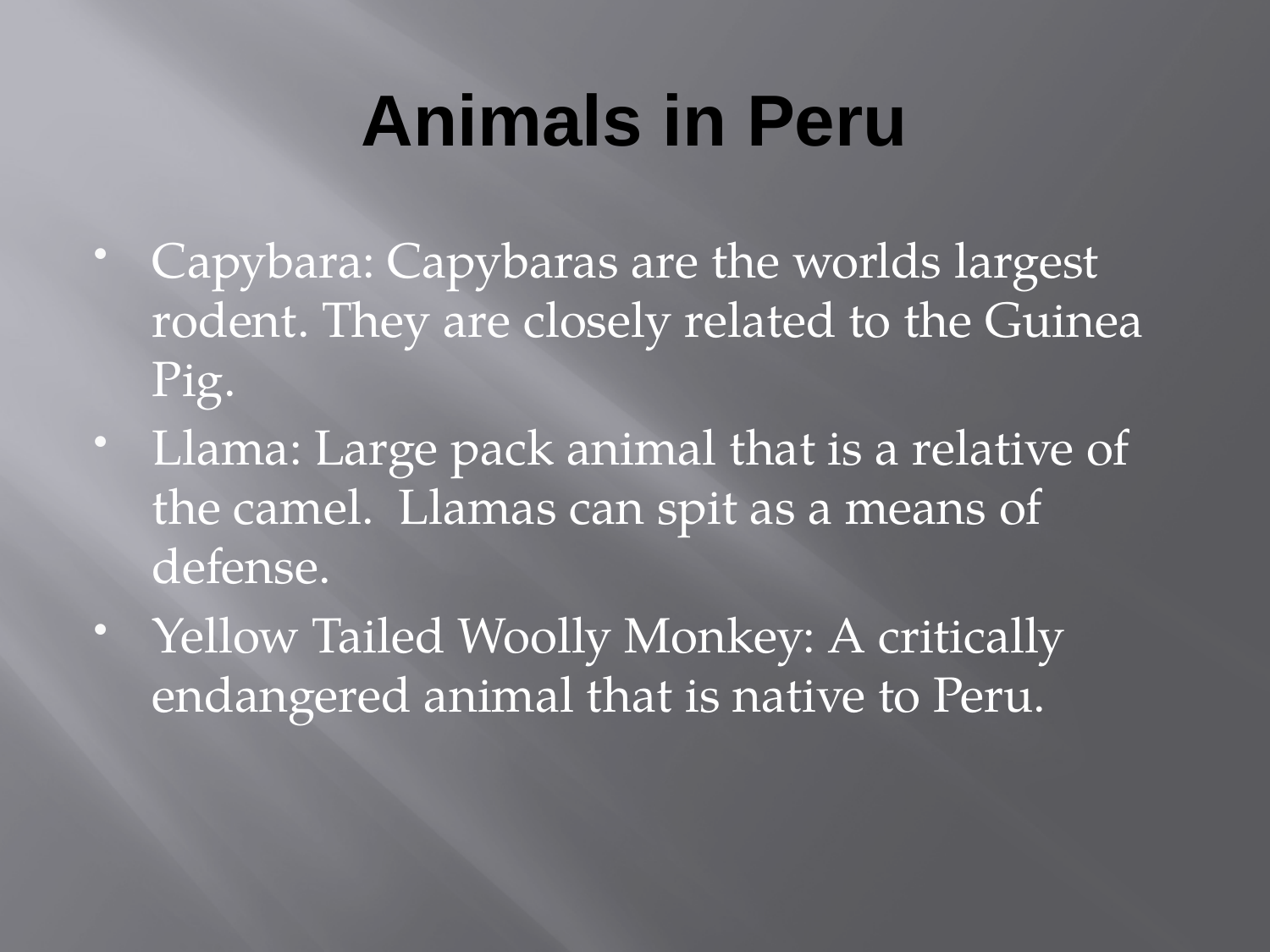

# Animals in Peru
Capybara: Capybaras are the worlds largest rodent. They are closely related to the Guinea Pig.
Llama: Large pack animal that is a relative of the camel.  Llamas can spit as a means of defense.
Yellow Tailed Woolly Monkey: A critically endangered animal that is native to Peru.